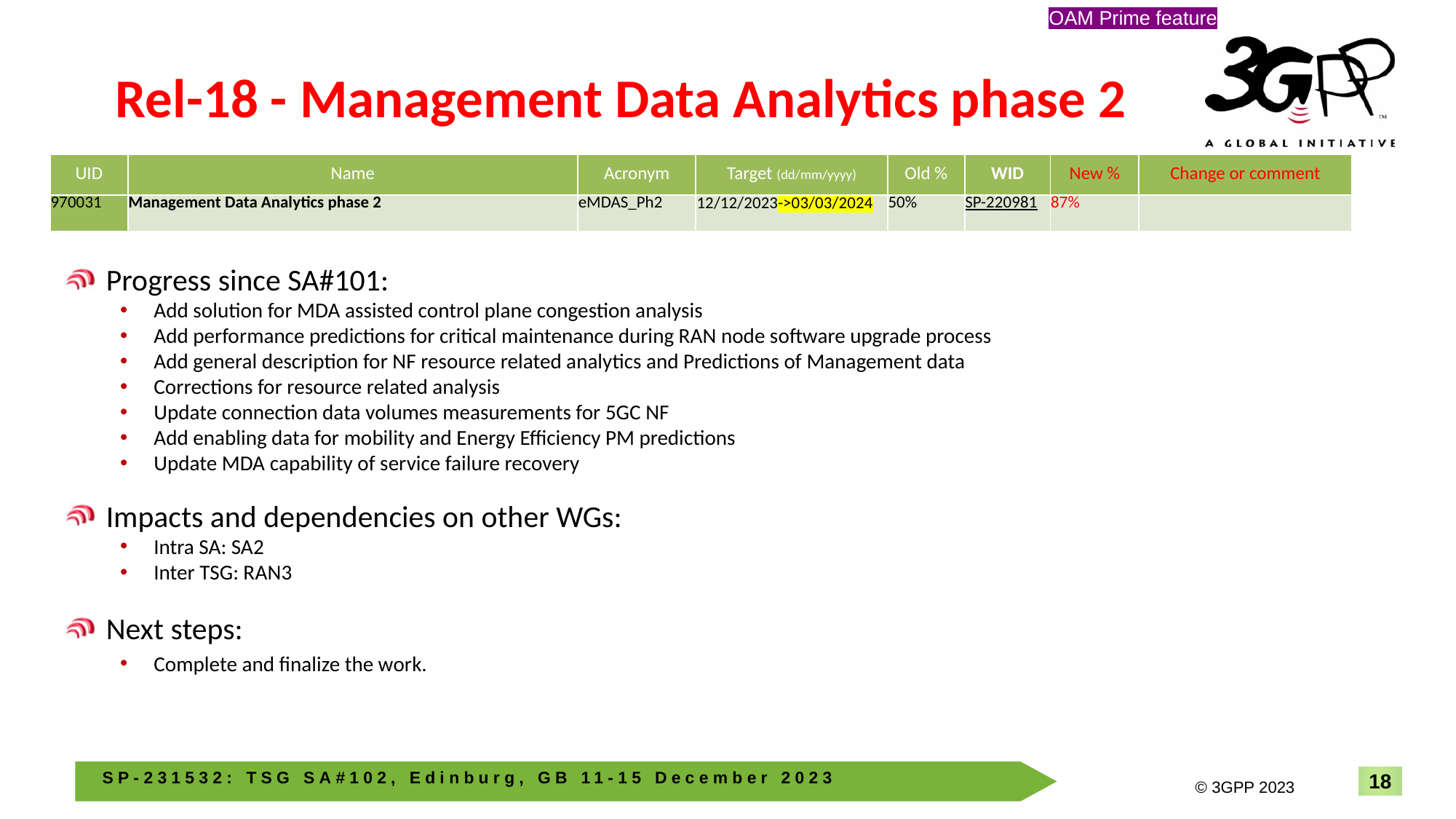

OAM Prime feature
# Rel-18 - Management Data Analytics phase 2
| UID | Name | Acronym | Target (dd/mm/yyyy) | Old % | WID | New % | Change or comment |
| --- | --- | --- | --- | --- | --- | --- | --- |
| 970031 | Management Data Analytics phase 2 | eMDAS\_Ph2 | 12/12/2023->03/03/2024 | 50% | SP-220981 | 87% |  |
Progress since SA#101:
Add solution for MDA assisted control plane congestion analysis
Add performance predictions for critical maintenance during RAN node software upgrade process
Add general description for NF resource related analytics and Predictions of Management data
Corrections for resource related analysis
Update connection data volumes measurements for 5GC NF
Add enabling data for mobility and Energy Efficiency PM predictions
Update MDA capability of service failure recovery

Impacts and dependencies on other WGs:
Intra SA: SA2
Inter TSG: RAN3

Next steps:
Complete and finalize the work.